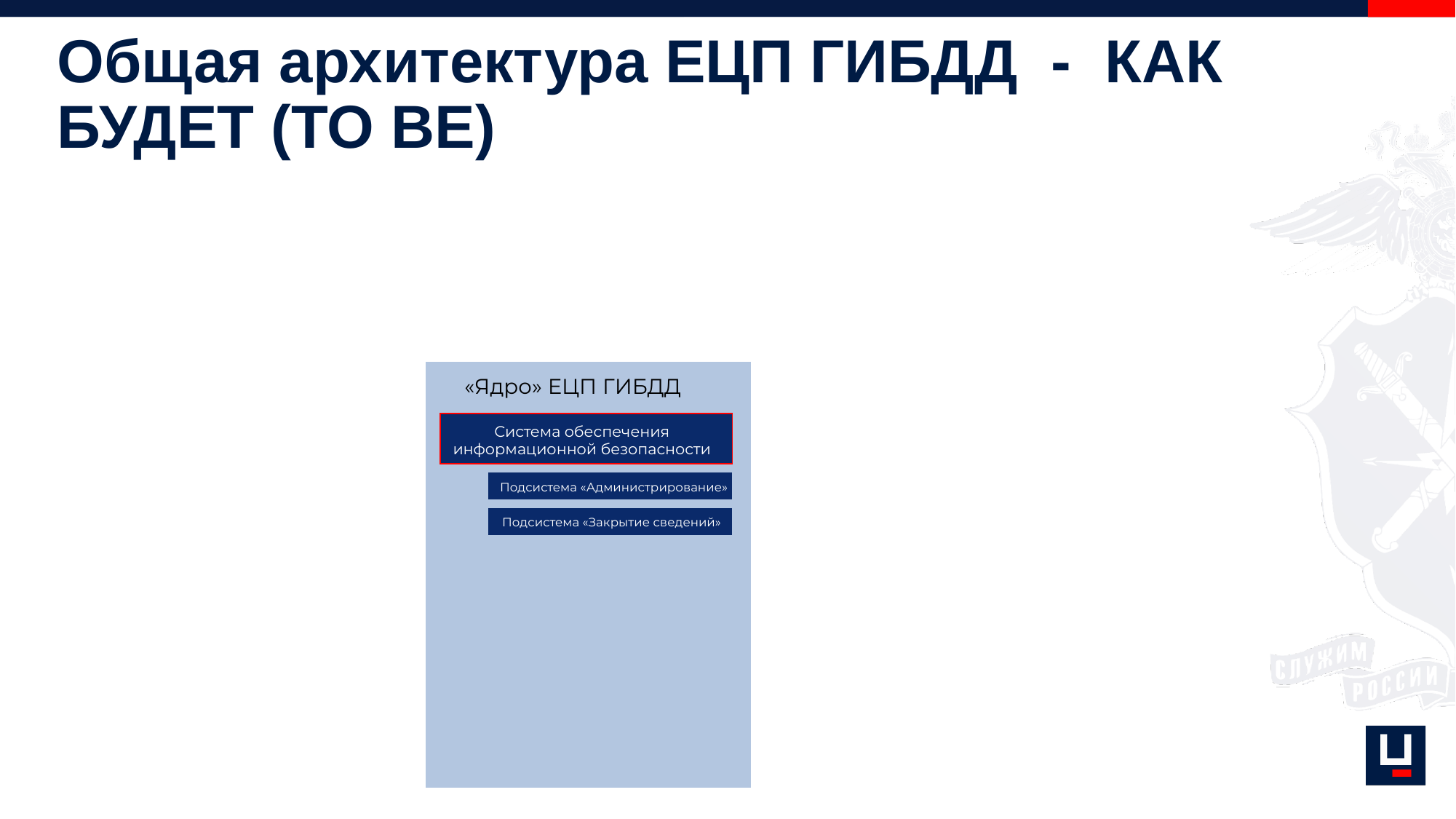

# Общая архитектура ЕЦП ГИБДД  -  КАК БУДЕТ (TO BE)

«Ядро» ЕЦП ГИБДД

Система обеспечения информационной безопасности

Подсистема «Администрирование»

Подсистема «Закрытие сведений»
9
/32